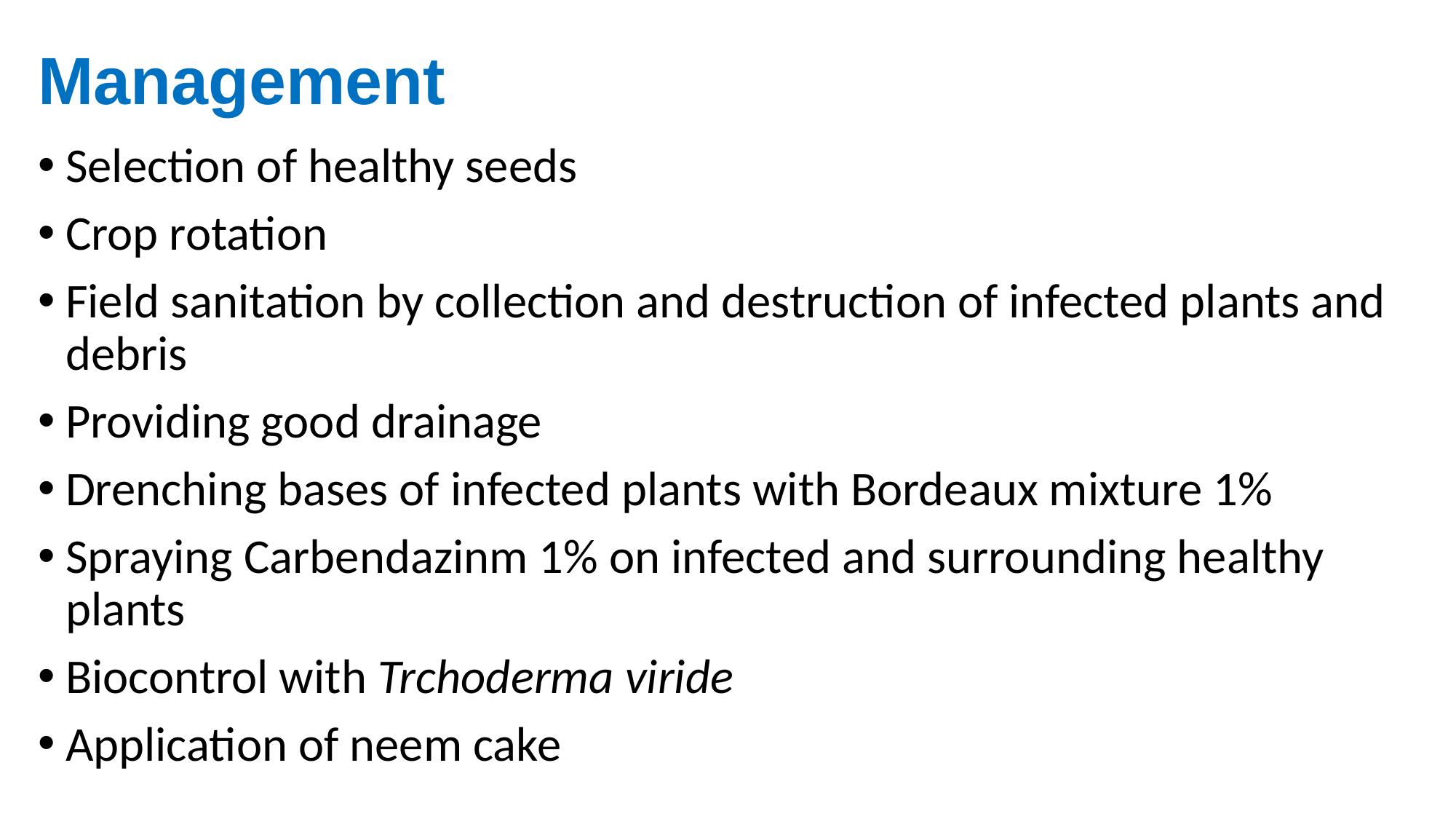

# Management
Selection of healthy seeds
Crop rotation
Field sanitation by collection and destruction of infected plants and debris
Providing good drainage
Drenching bases of infected plants with Bordeaux mixture 1%
Spraying Carbendazinm 1% on infected and surrounding healthy plants
Biocontrol with Trchoderma viride
Application of neem cake